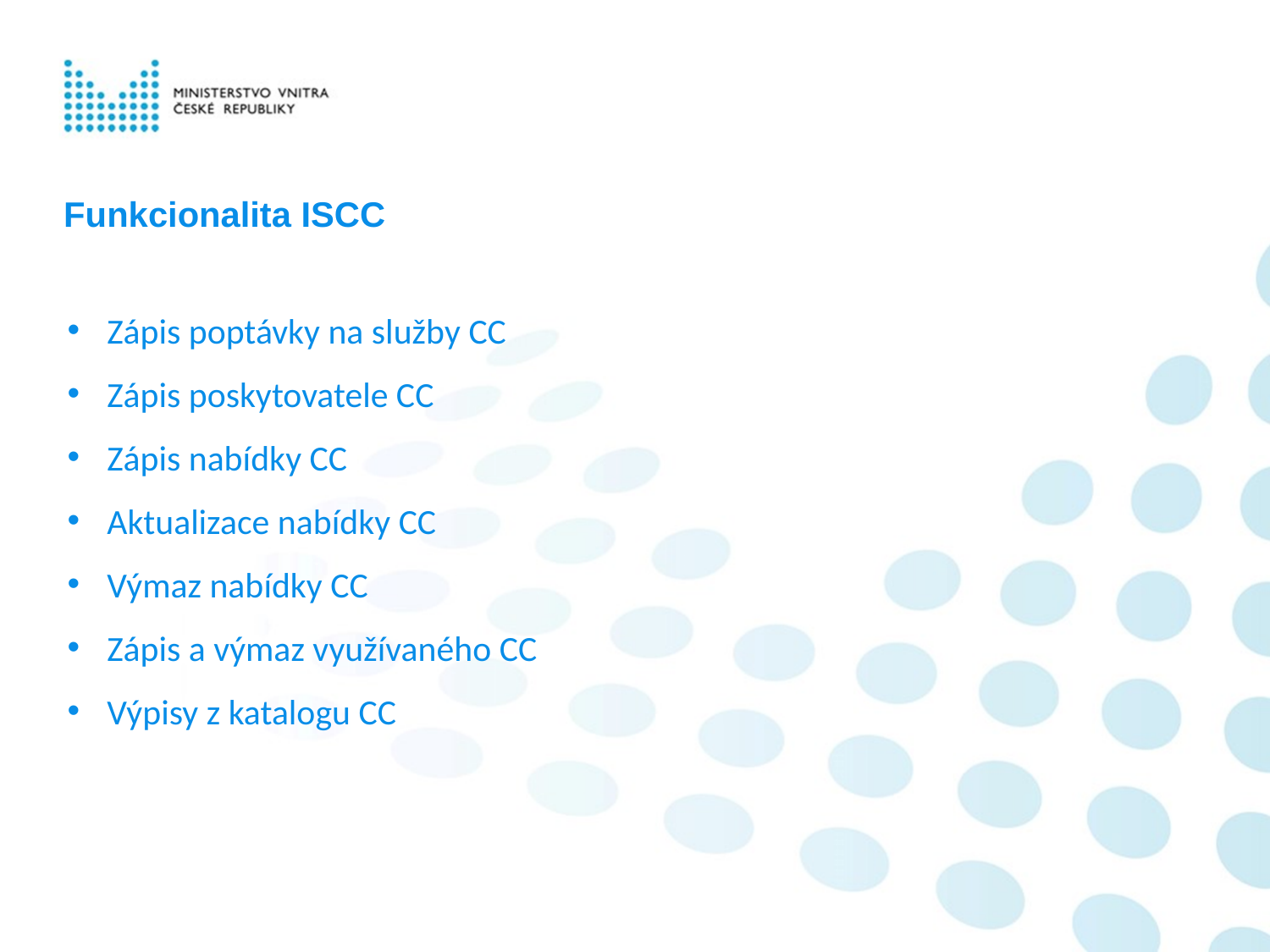

#
Funkcionalita ISCC
Zápis poptávky na služby CC
Zápis poskytovatele CC
Zápis nabídky CC
Aktualizace nabídky CC
Výmaz nabídky CC
Zápis a výmaz využívaného CC
Výpisy z katalogu CC